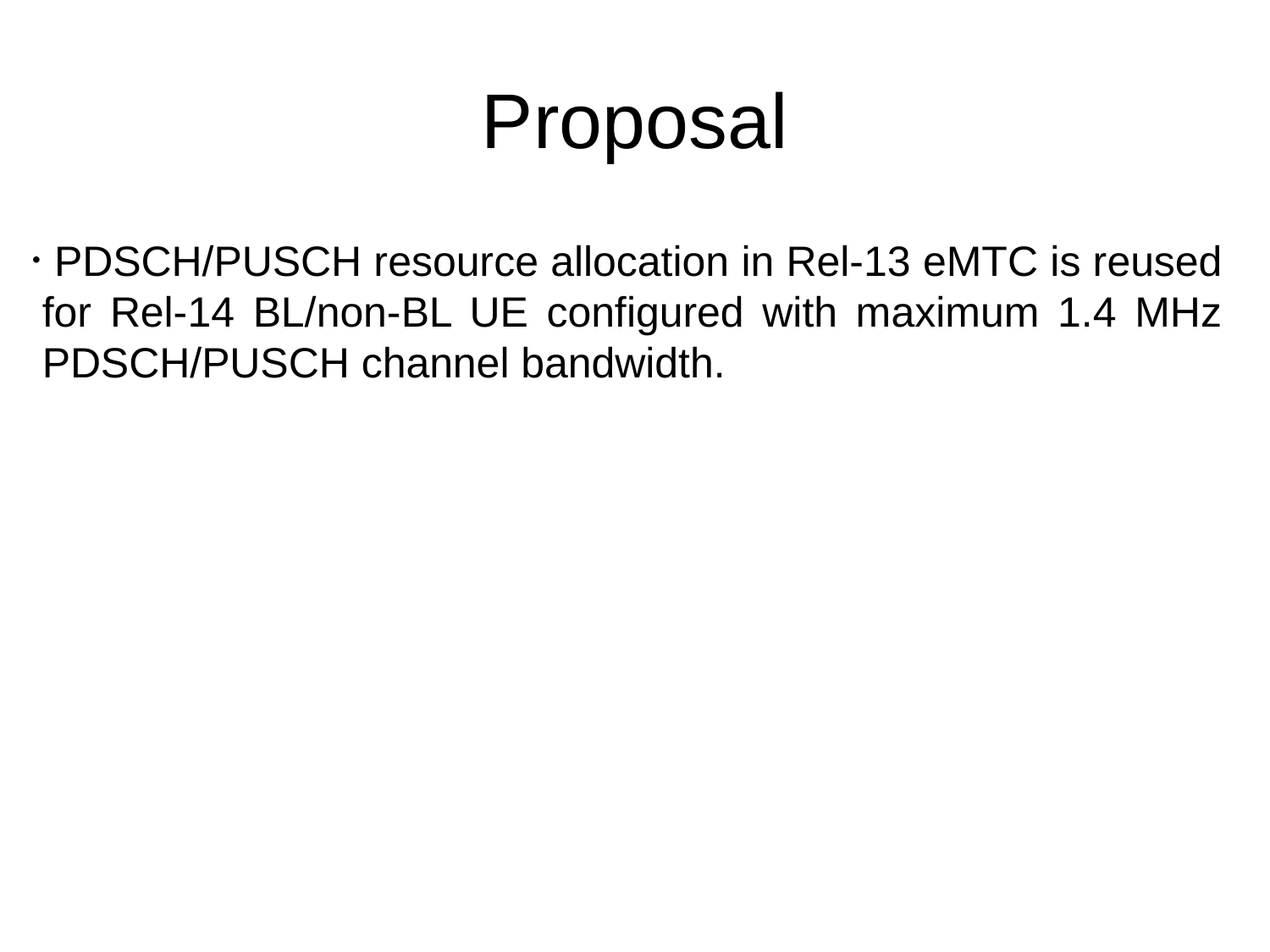

# Proposal
 PDSCH/PUSCH resource allocation in Rel-13 eMTC is reused for Rel-14 BL/non-BL UE configured with maximum 1.4 MHz PDSCH/PUSCH channel bandwidth.